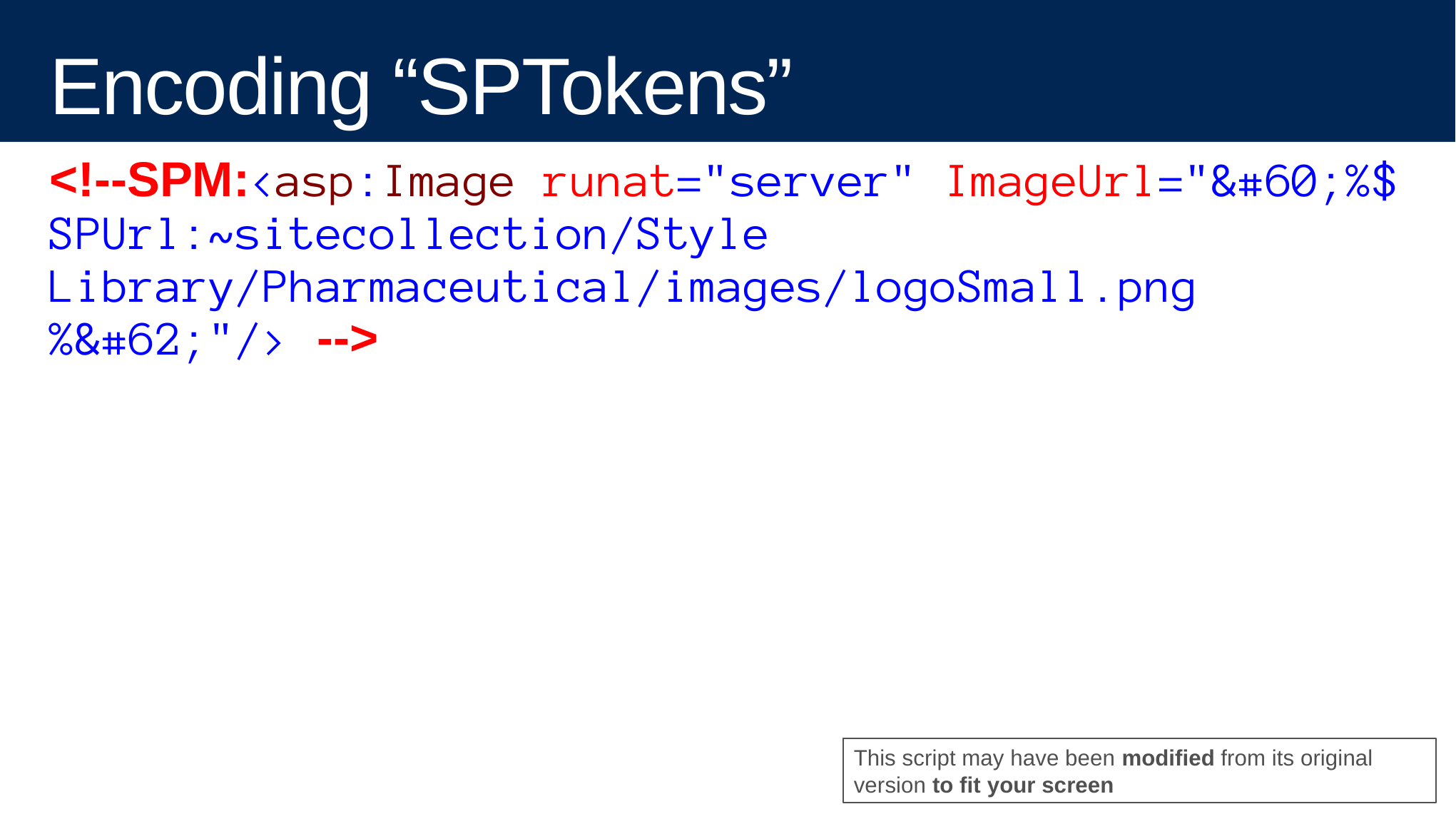

# Encoding “SPTokens”
<!--SPM:<asp:Image runat="server" ImageUrl="&#60;%$ SPUrl:~sitecollection/Style Library/Pharmaceutical/images/logoSmall.png%&#62;"/> -->
This script may have been modified from its original version to fit your screen